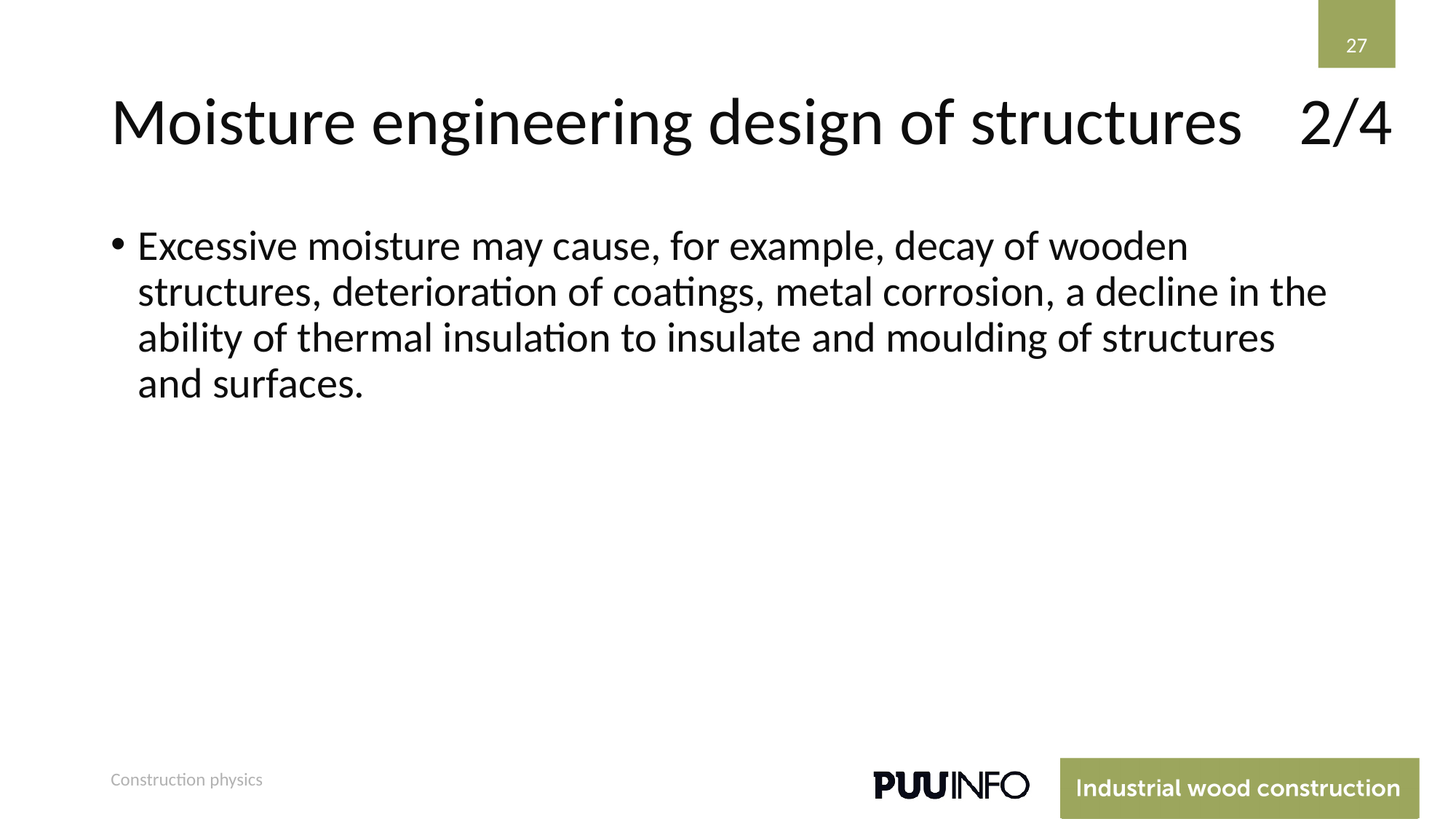

27
# Moisture engineering design of structures
2/4
Excessive moisture may cause, for example, decay of wooden structures, deterioration of coatings, metal corrosion, a decline in the ability of thermal insulation to insulate and moulding of structures and surfaces.

Construction physics